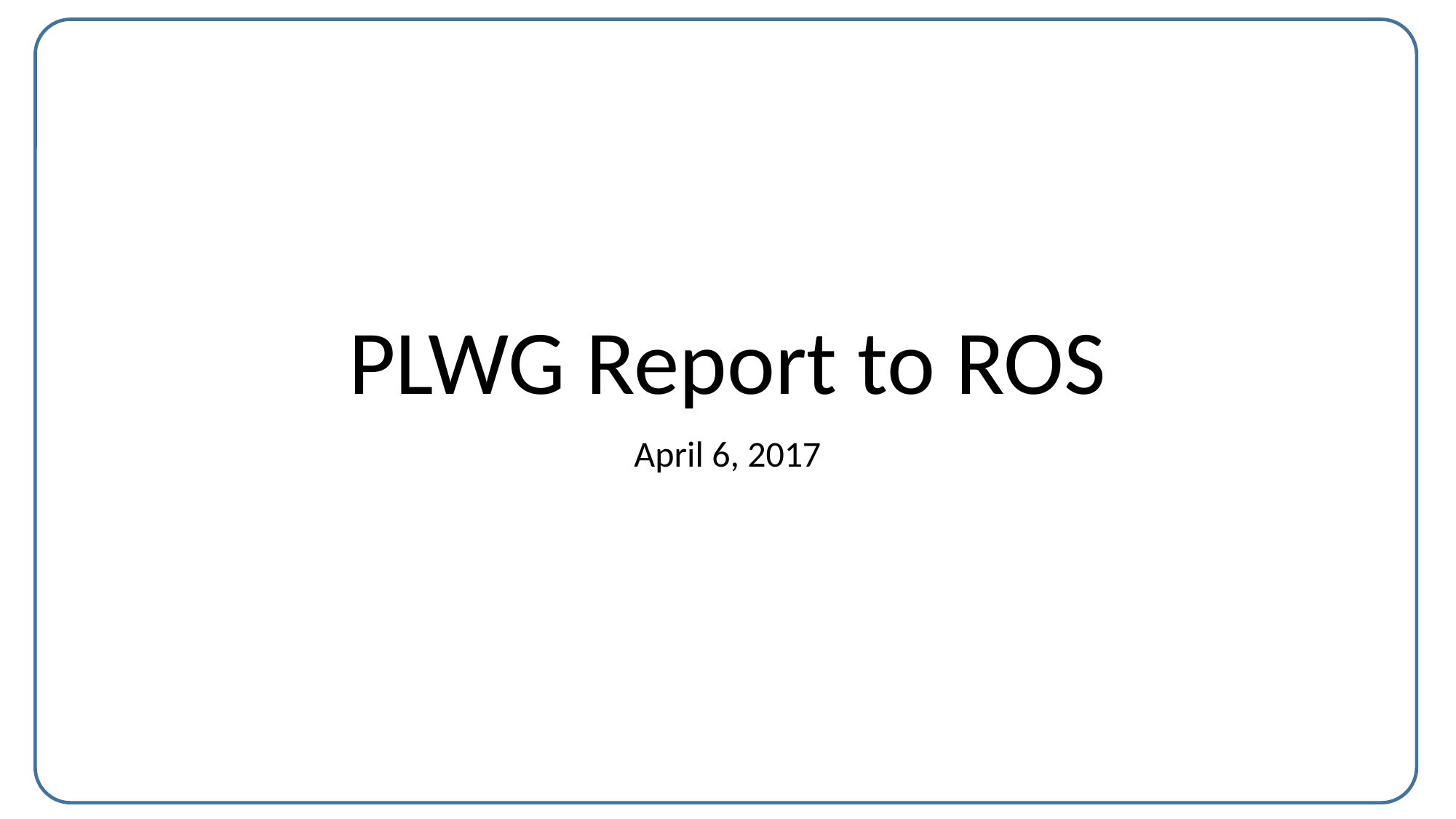

# PLWG Report to ROS
April 6, 2017